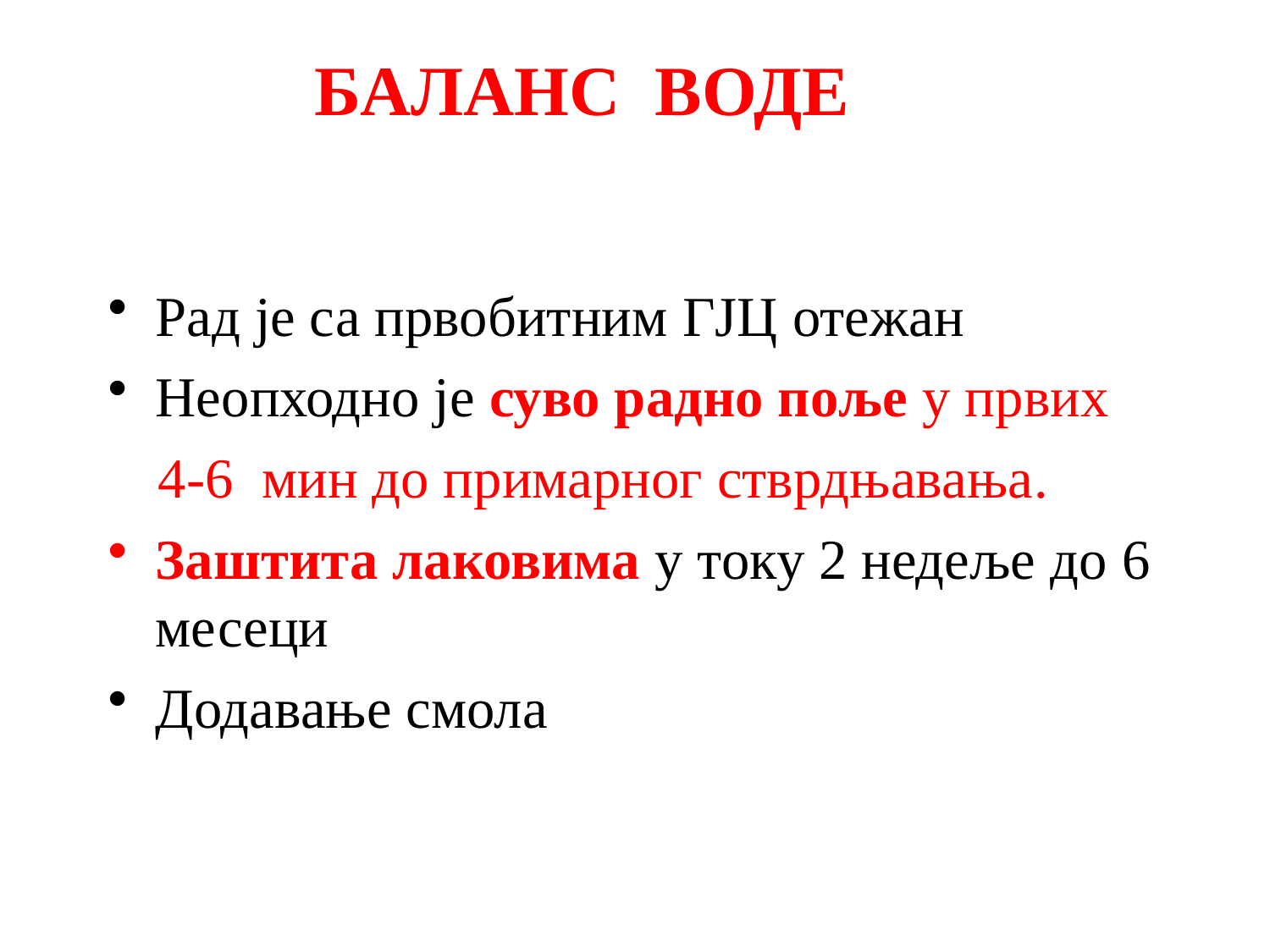

# БАЛАНС  ВОДЕ
Рад је са првобитним ГЈЦ отежан
Неопходно је суво радно поље у првих
    4-6  мин до примарног стврдњавања.
Заштита лаковима у току 2 недеље до 6
месеци
Додавање смола